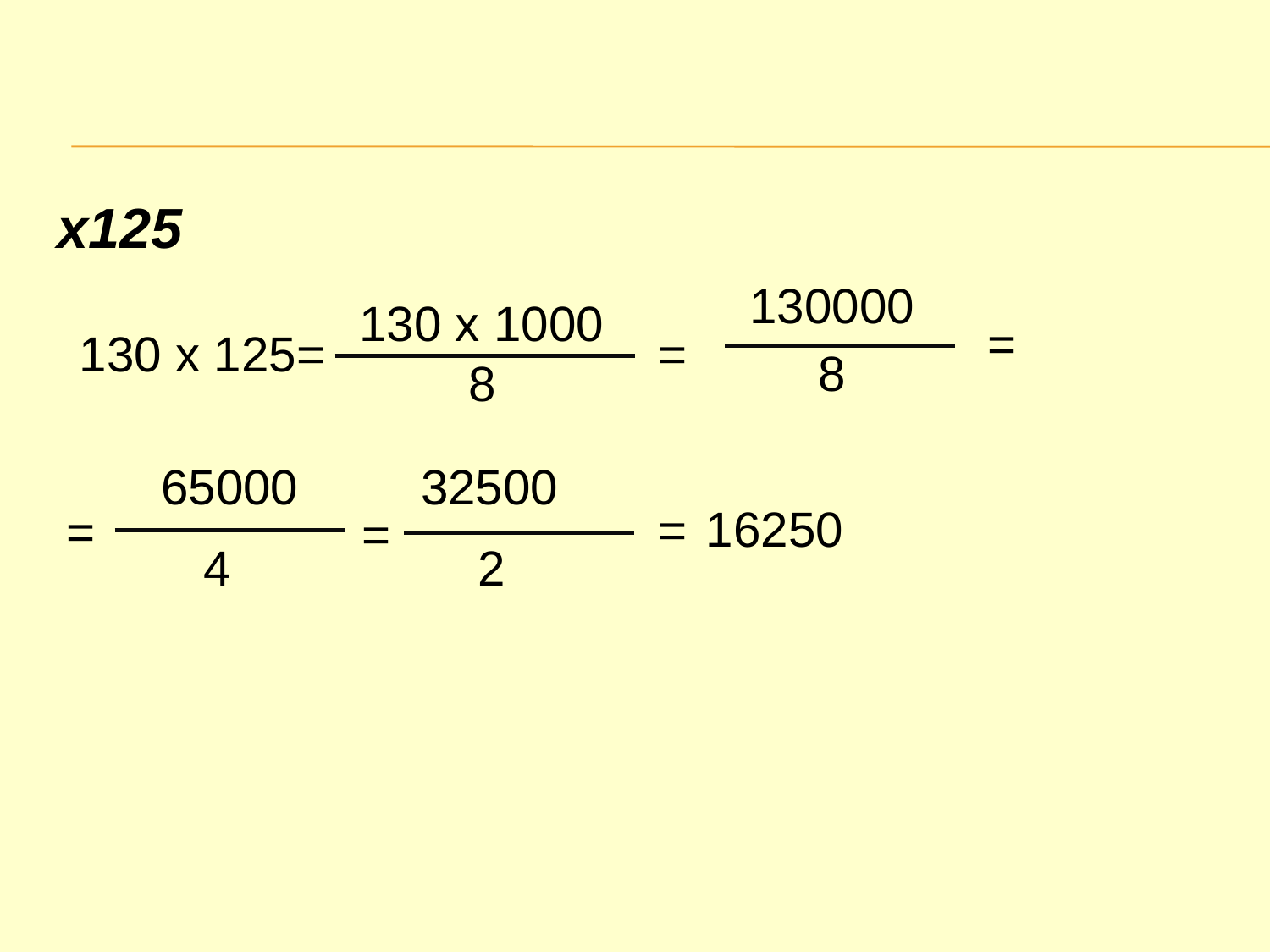

х125
130000
130 х 1000
=
130 х 125=
=
8
8
65000
32500
16250
=
=
=
4
2